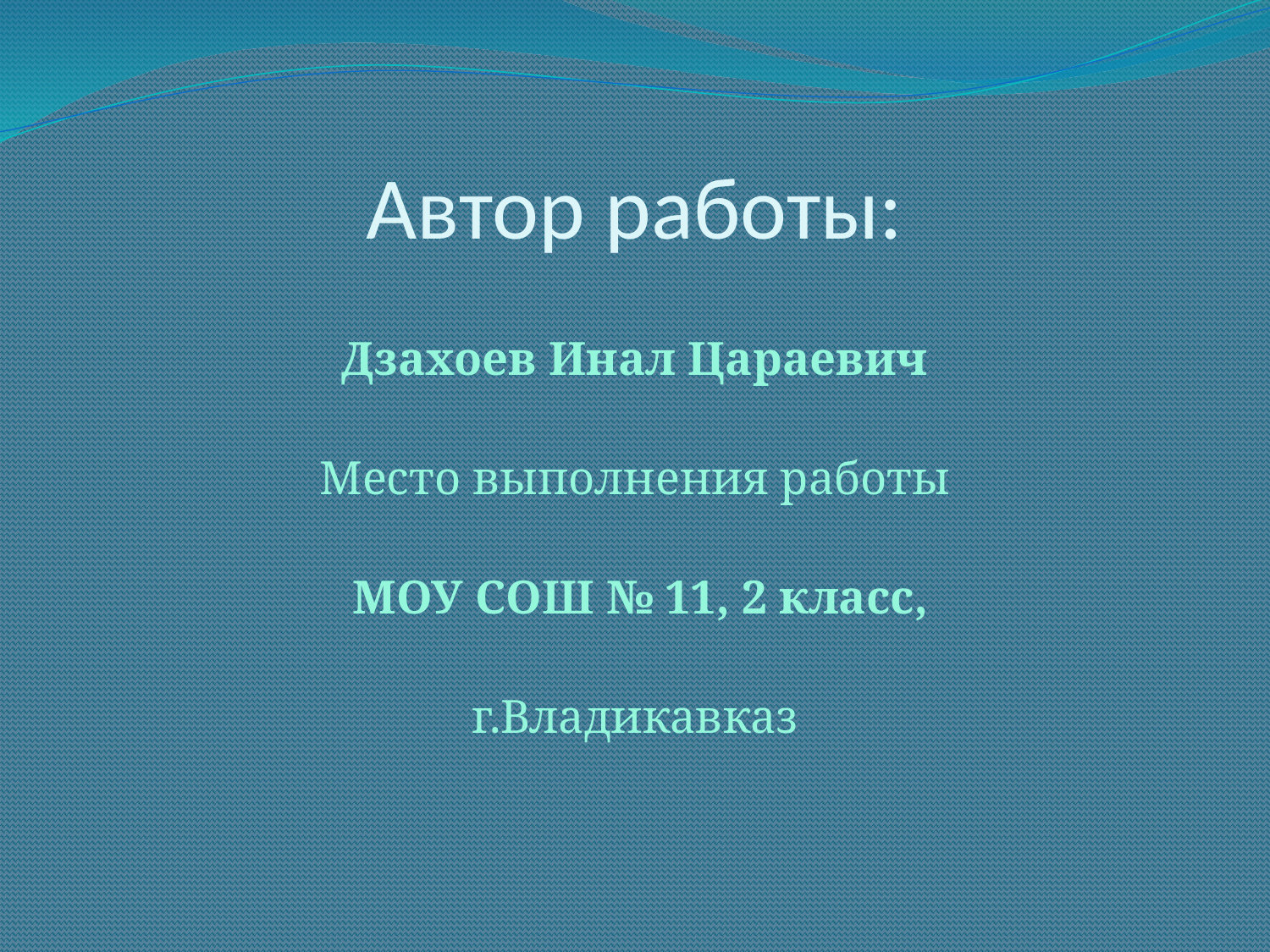

# Автор работы:
Дзахоев Инал Цараевич
Место выполнения работы
 МОУ СОШ № 11, 2 класс,
г.Владикавказ